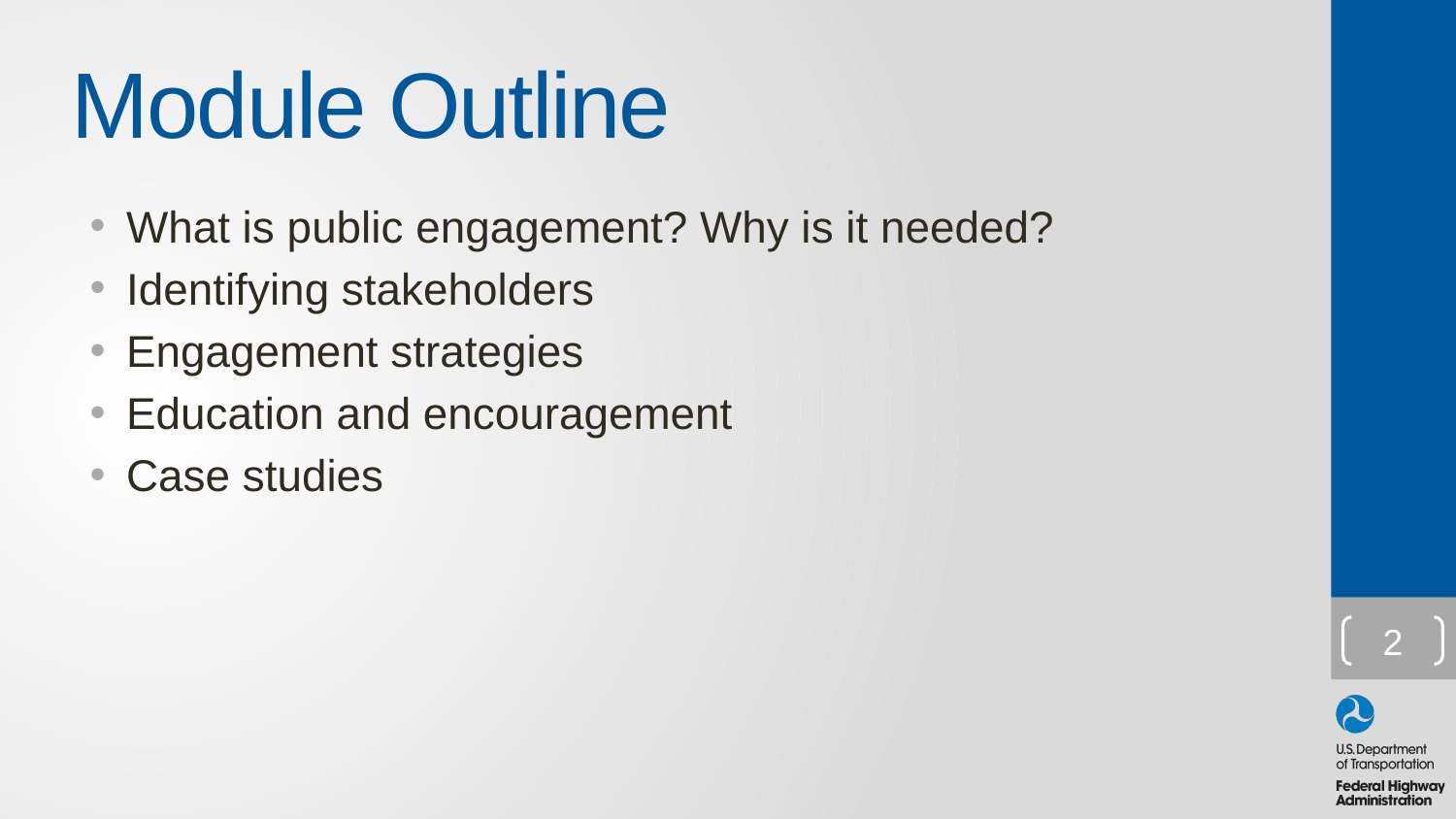

# Module Outline
What is public engagement? Why is it needed?
Identifying stakeholders
Engagement strategies
Education and encouragement
Case studies
2